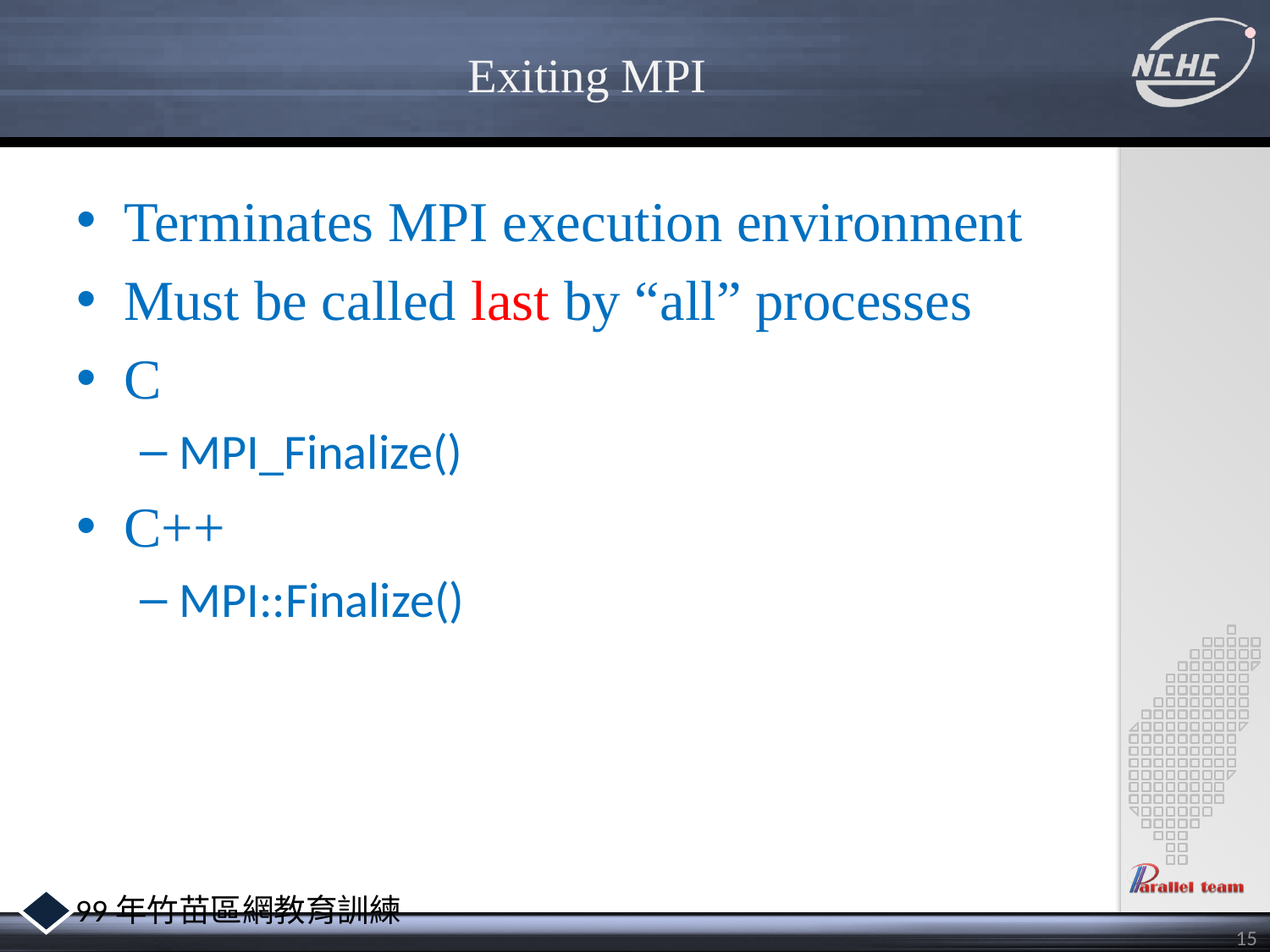

# Exiting MPI
Terminates MPI execution environment
Must be called last by “all” processes
C
MPI_Finalize()
C++
MPI::Finalize()
15